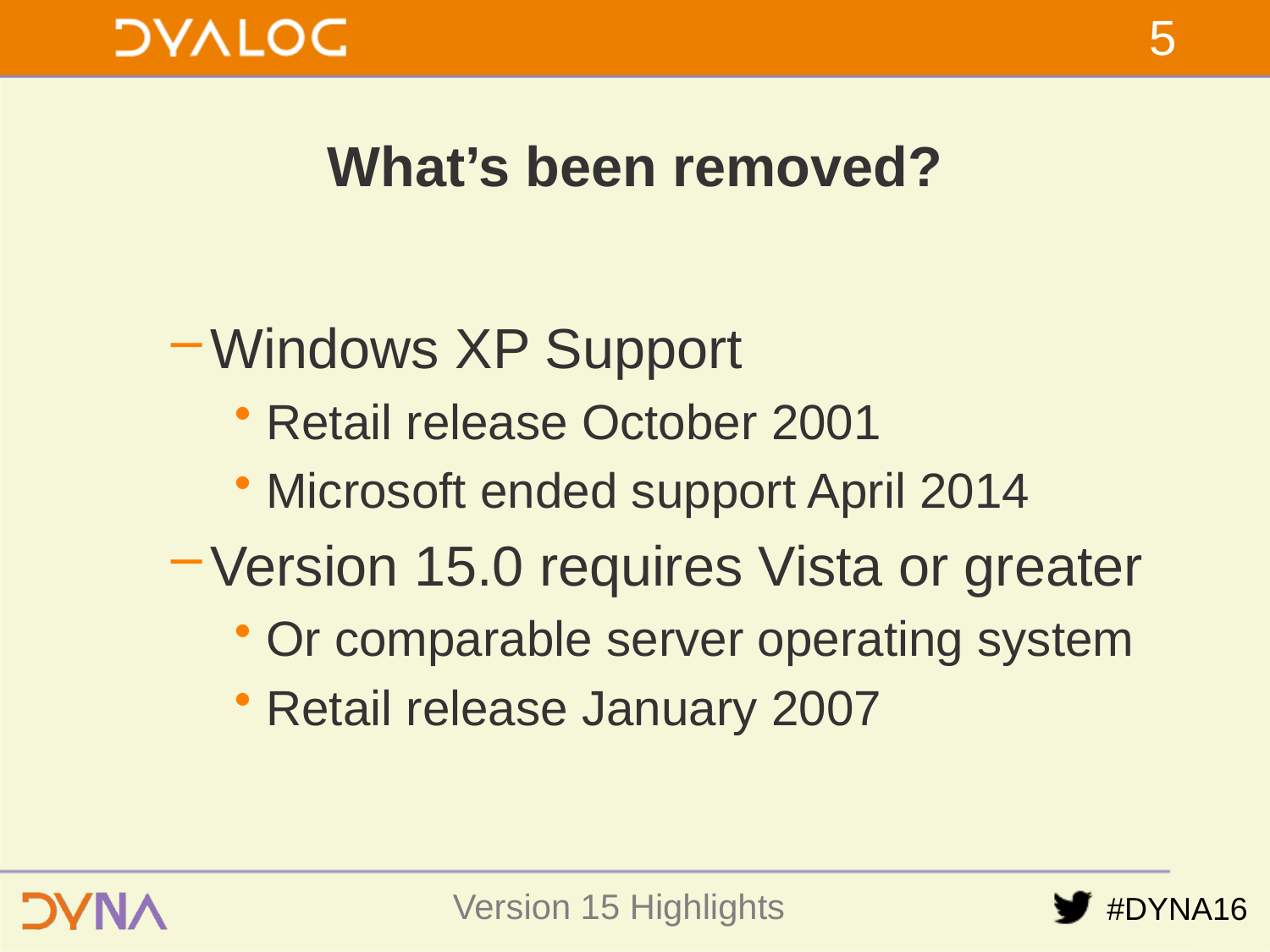

5
# What’s been removed?
Windows XP Support
Retail release October 2001
Microsoft ended support April 2014
Version 15.0 requires Vista or greater
Or comparable server operating system
Retail release January 2007

Version 15 Highlights